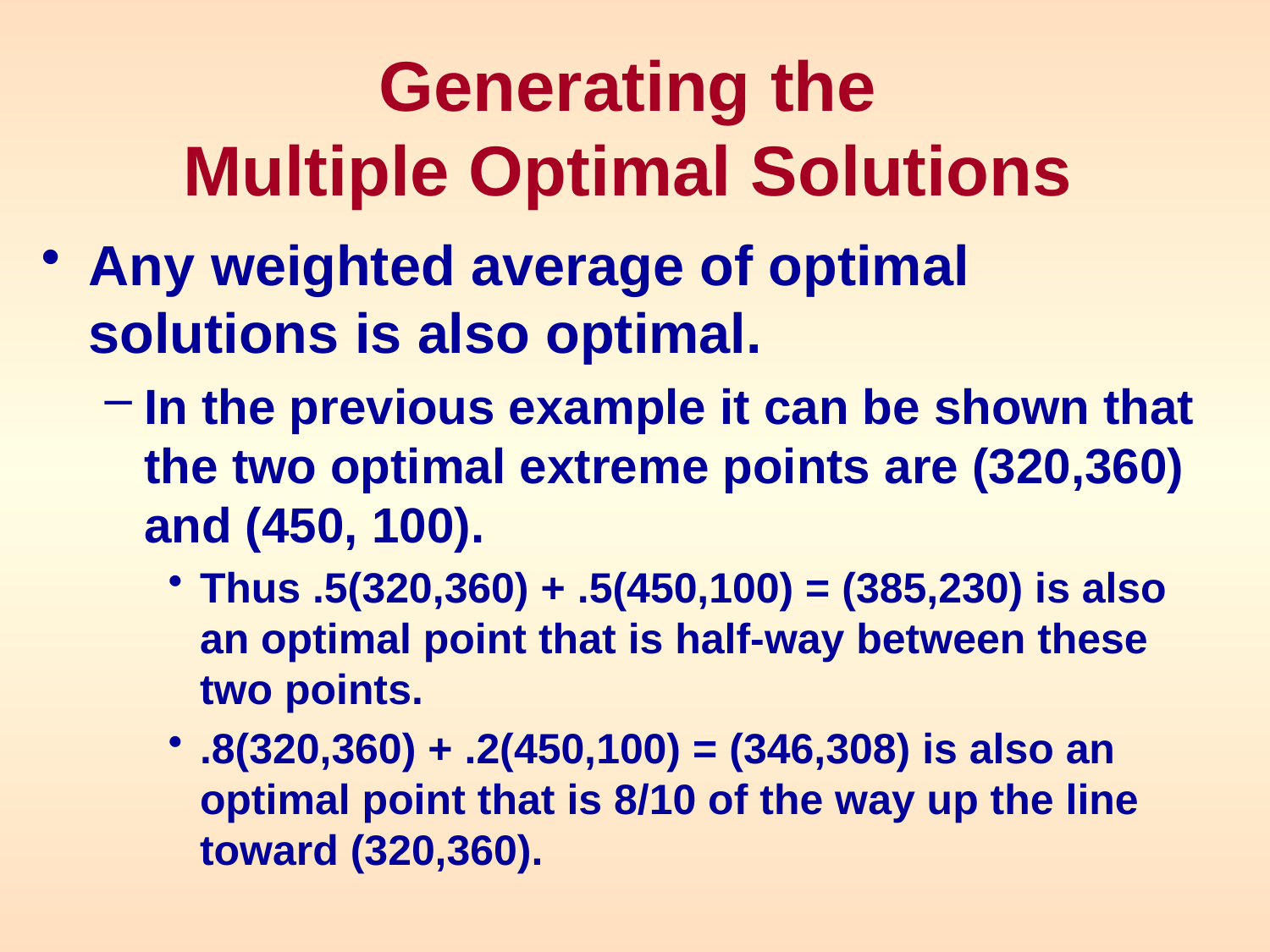

# Generating the Multiple Optimal Solutions
Any weighted average of optimal solutions is also optimal.
In the previous example it can be shown that the two optimal extreme points are (320,360) and (450, 100).
Thus .5(320,360) + .5(450,100) = (385,230) is also an optimal point that is half-way between these two points.
.8(320,360) + .2(450,100) = (346,308) is also an optimal point that is 8/10 of the way up the line toward (320,360).